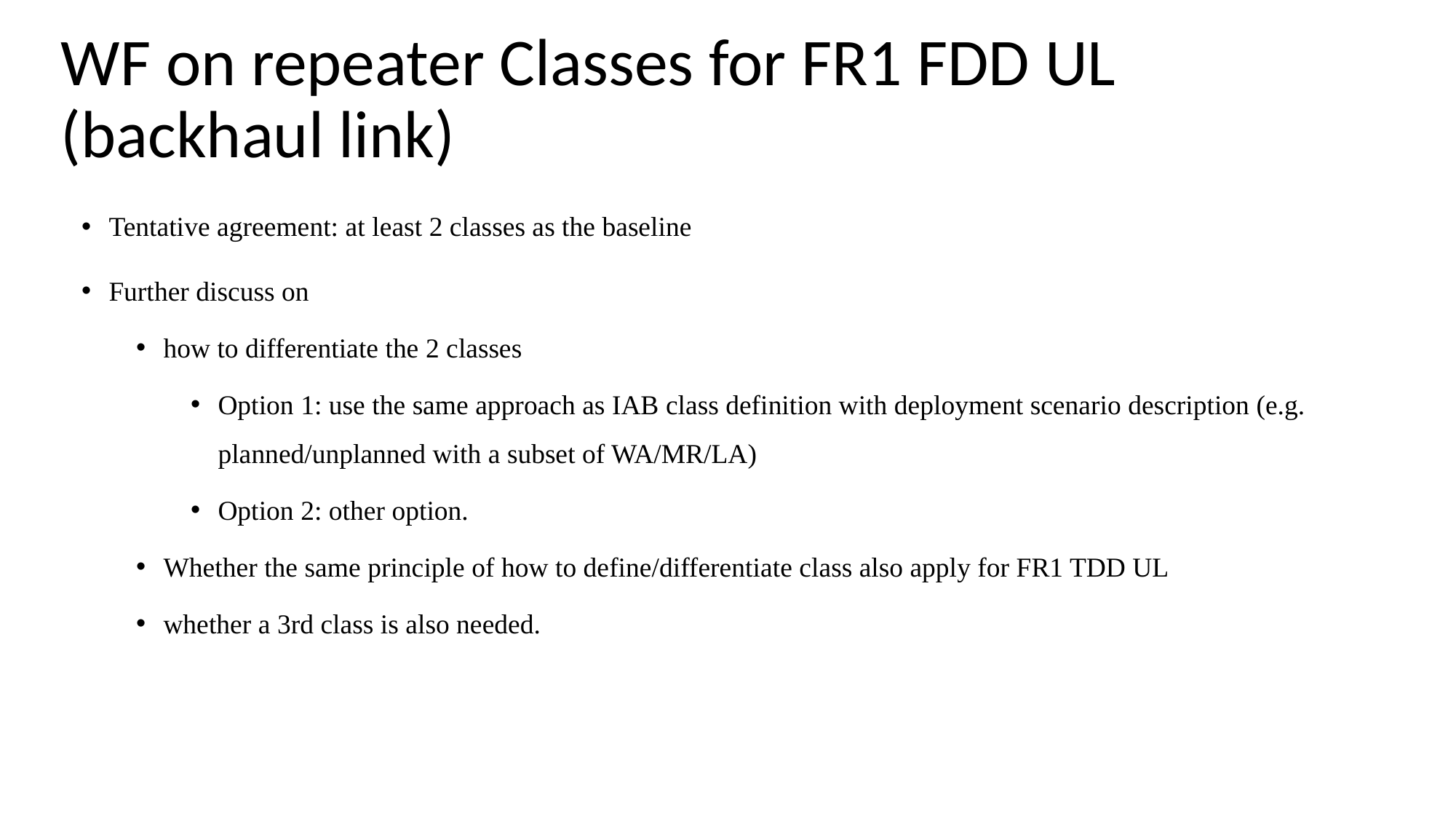

# WF on repeater Classes for FR1 FDD UL (backhaul link)
Tentative agreement: at least 2 classes as the baseline
Further discuss on
how to differentiate the 2 classes
Option 1: use the same approach as IAB class definition with deployment scenario description (e.g. planned/unplanned with a subset of WA/MR/LA)
Option 2: other option.
Whether the same principle of how to define/differentiate class also apply for FR1 TDD UL
whether a 3rd class is also needed.